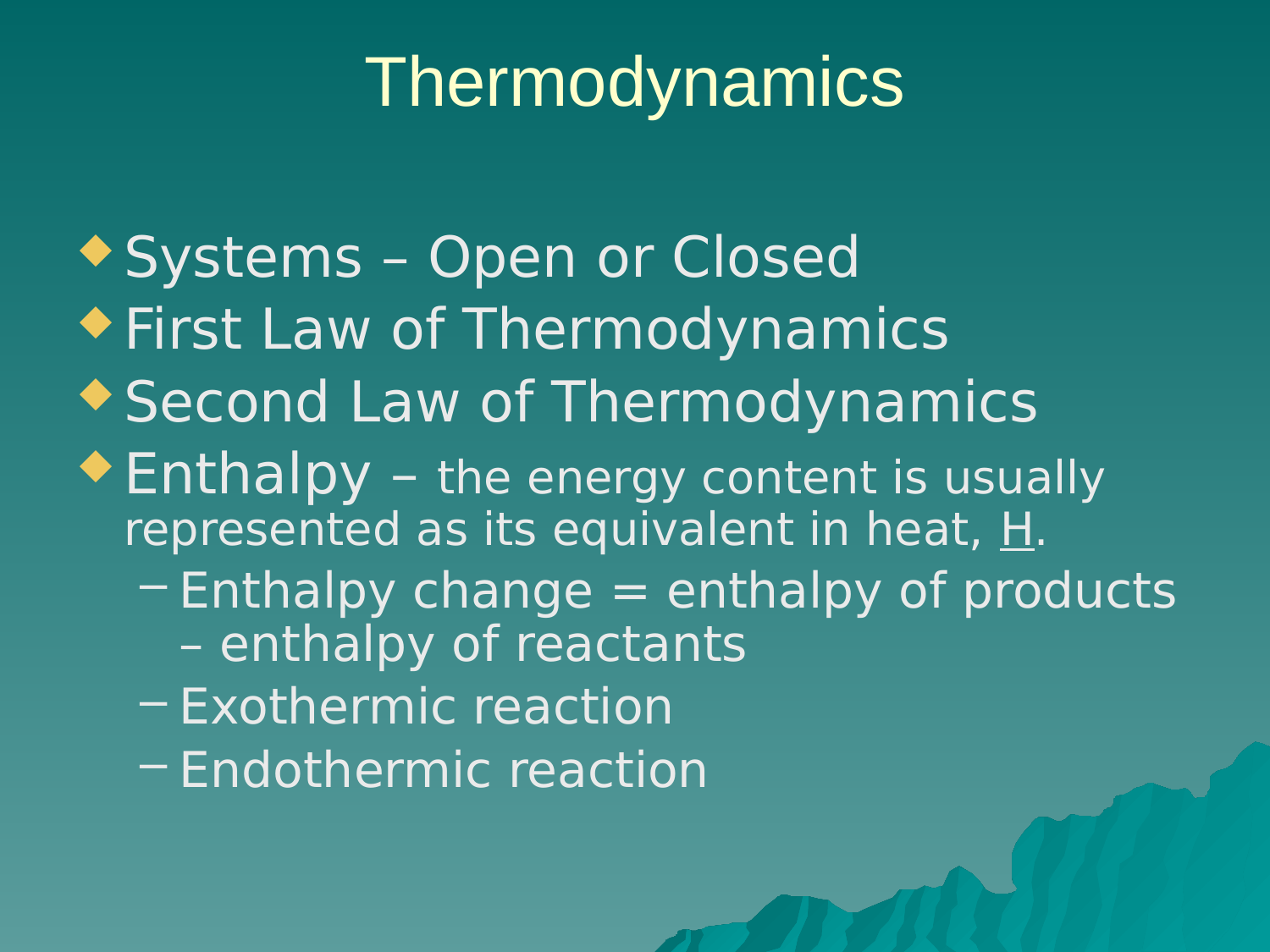

# Thermodynamics
Systems – Open or Closed
First Law of Thermodynamics
Second Law of Thermodynamics
Enthalpy – the energy content is usually represented as its equivalent in heat, H.
Enthalpy change = enthalpy of products – enthalpy of reactants
Exothermic reaction
Endothermic reaction